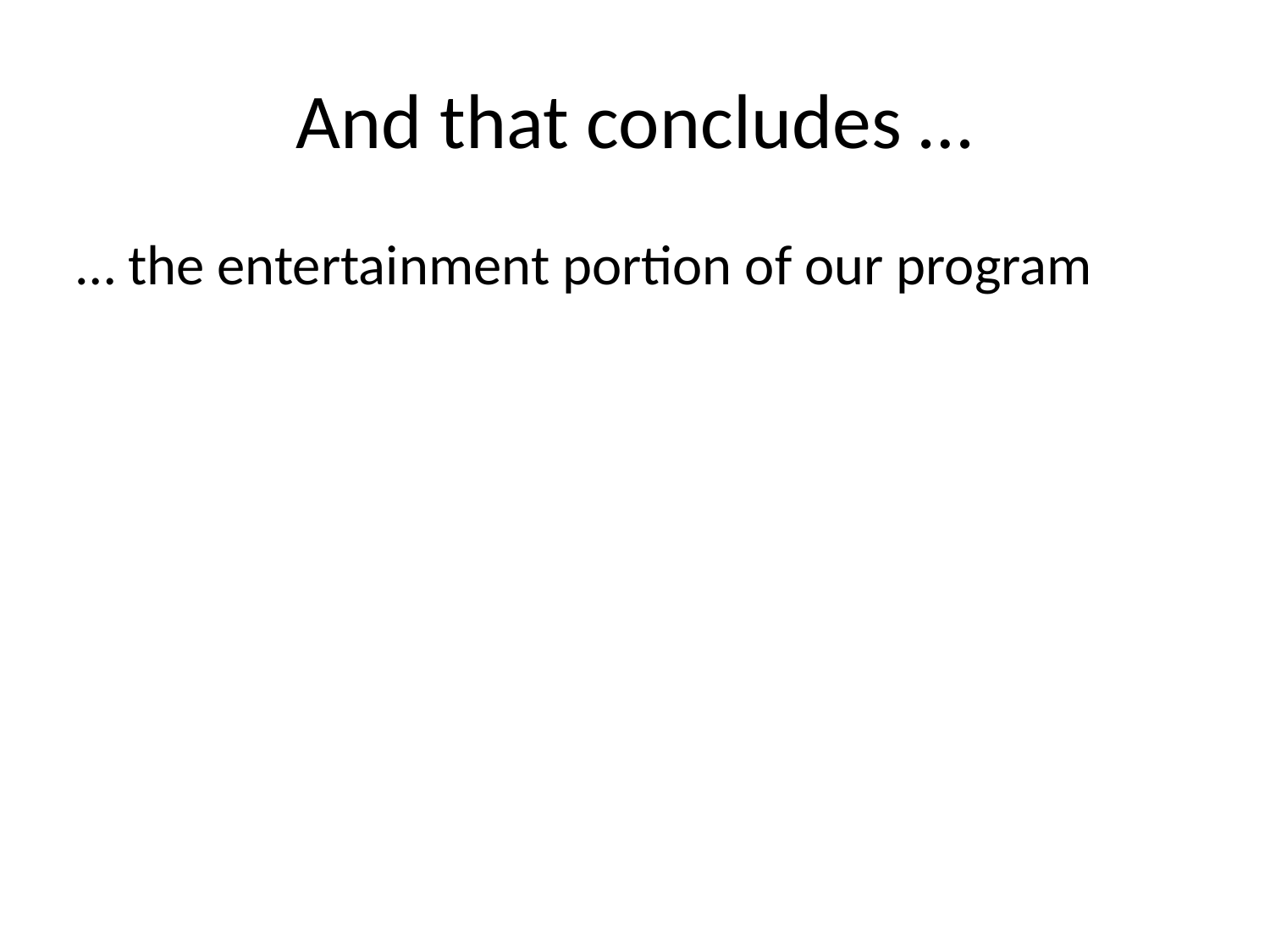

# And that concludes …
… the entertainment portion of our program